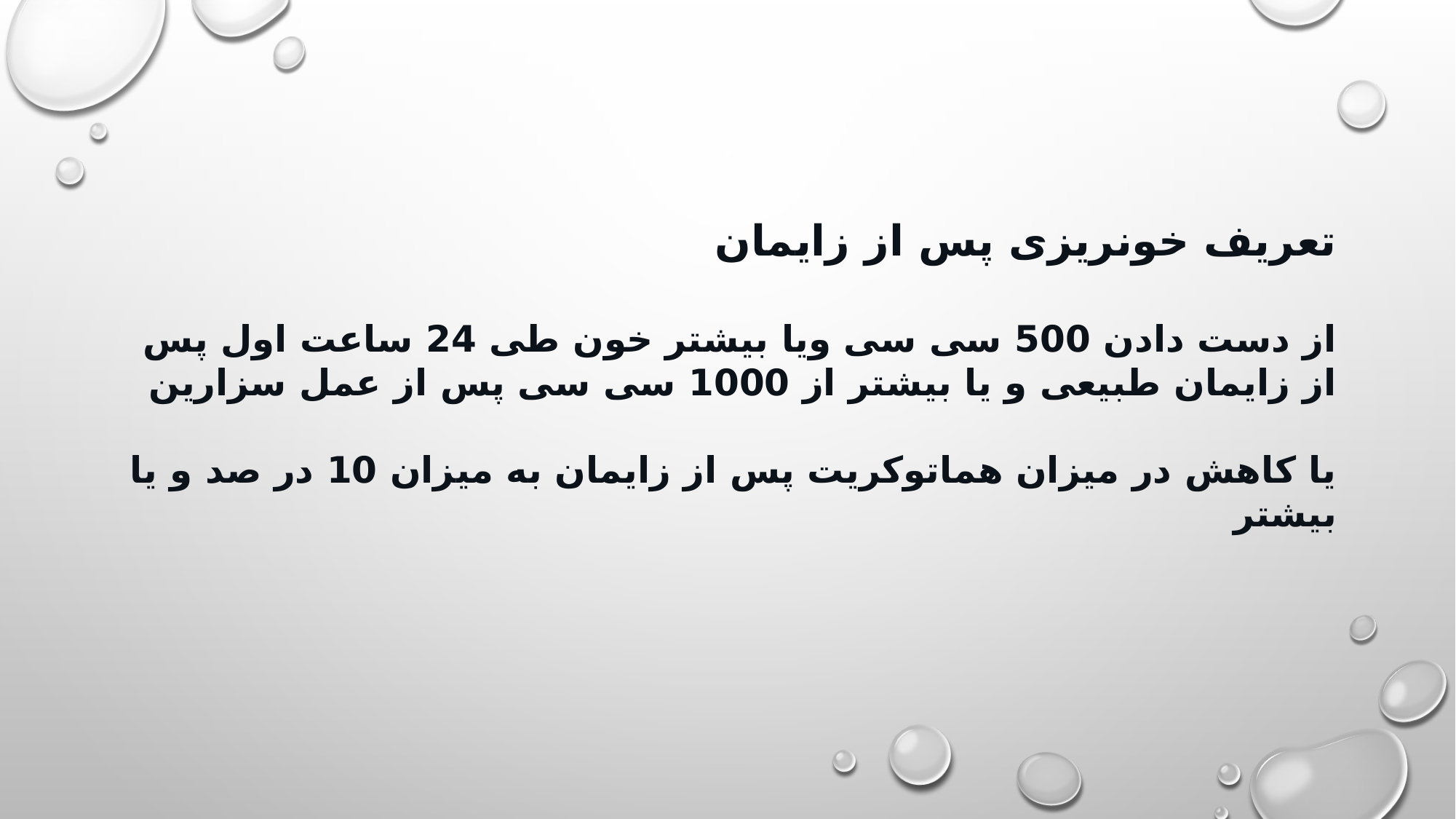

تعریف خونریزی پس از زایمان

از دست دادن 500 سی سی ویا بیشتر خون طی 24 ساعت اول پس از زایمان طبیعی و یا بیشتر از 1000 سی سی پس از عمل سزارین

یا کاهش در میزان هماتوکریت پس از زایمان به میزان 10 در صد و یا بیشتر